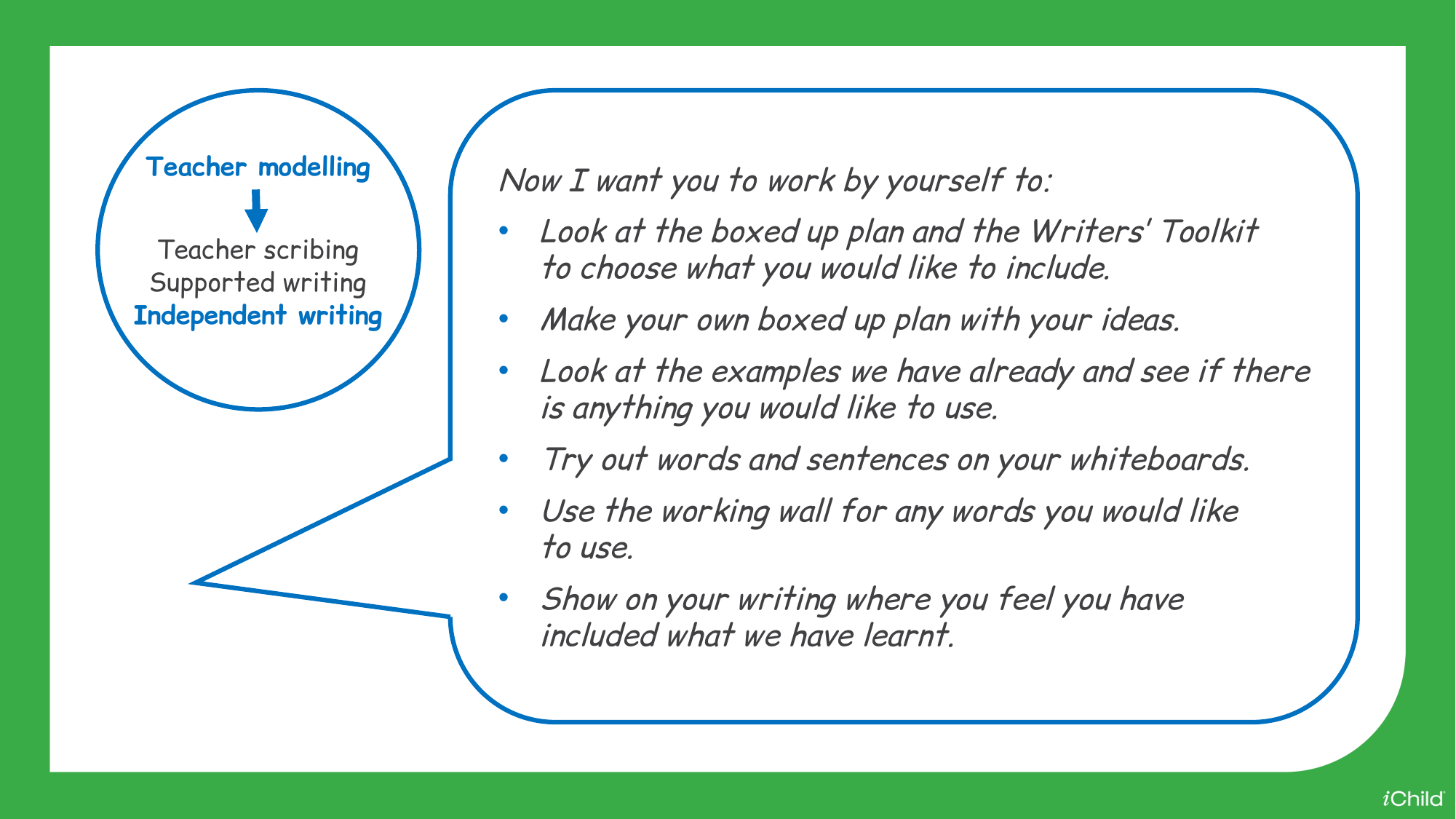

Teacher modelling
Teacher scribing
Supported writing
Independent writing
Now I want you to work by yourself to:
Look at the boxed up plan and the Writers’ Toolkit
to choose what you would like to include.
Make your own boxed up plan with your ideas.
Look at the examples we have already and see if there is anything you would like to use.
Try out words and sentences on your whiteboards.
Use the working wall for any words you would like
to use.
Show on your writing where you feel you have
included what we have learnt.